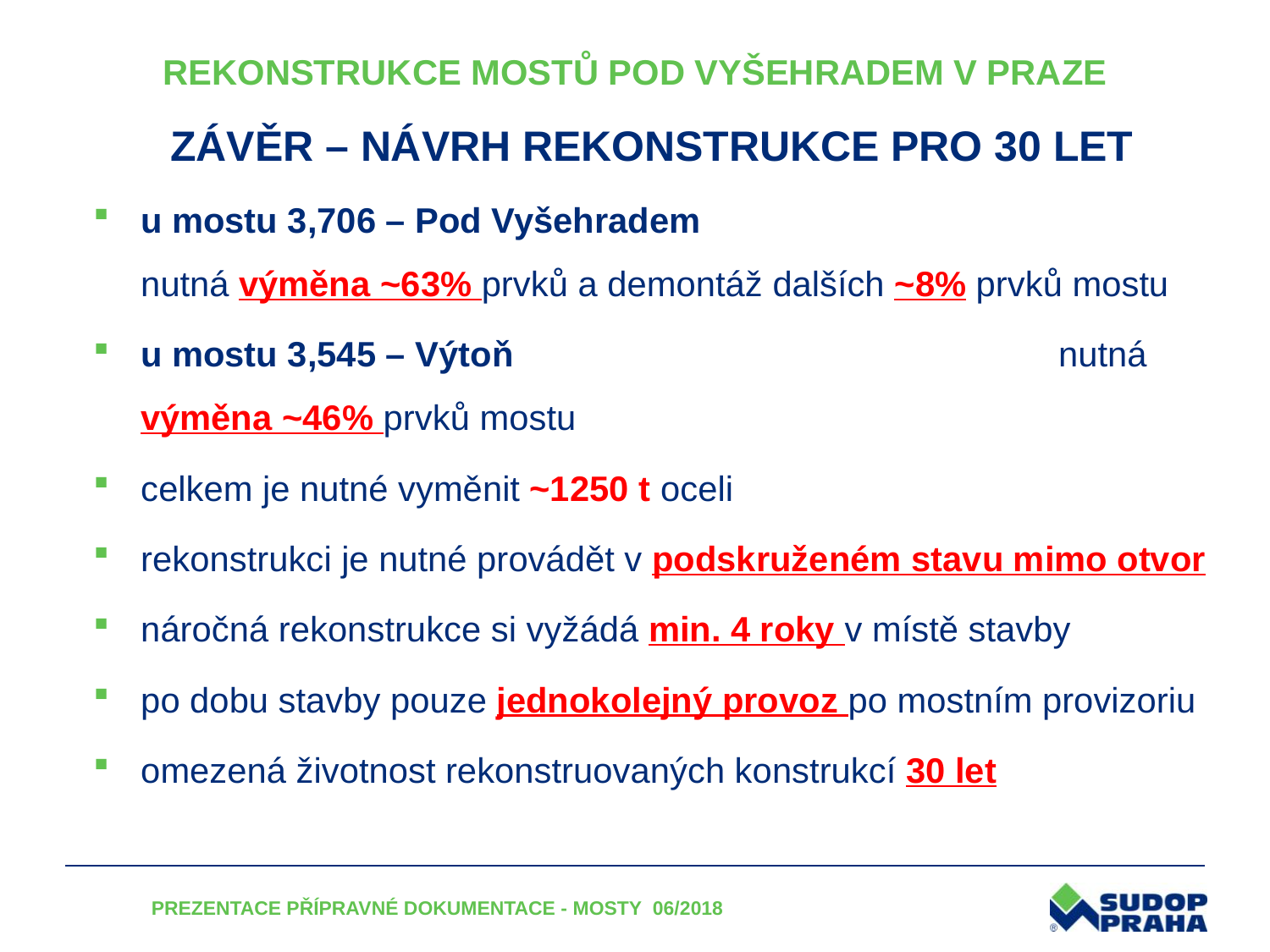

# REKONSTRUKCE MOSTŮ POD VYŠEHRADEM V PRAZE
ZÁVĚR – NÁVRH REKONSTRUKCE PRO 30 LET
u mostu 3,706 – Pod Vyšehradem				   nutná výměna ~63% prvků a demontáž dalších ~8% prvků mostu
u mostu 3,545 – Výtoň				                nutná výměna ~46% prvků mostu
celkem je nutné vyměnit ~1250 t oceli
rekonstrukci je nutné provádět v podskruženém stavu mimo otvor
náročná rekonstrukce si vyžádá min. 4 roky v místě stavby
po dobu stavby pouze jednokolejný provoz po mostním provizoriu
omezená životnost rekonstruovaných konstrukcí 30 let

PREZENTACE PŘÍPRAVNÉ DOKUMENTACE - MOSTY  06/2018